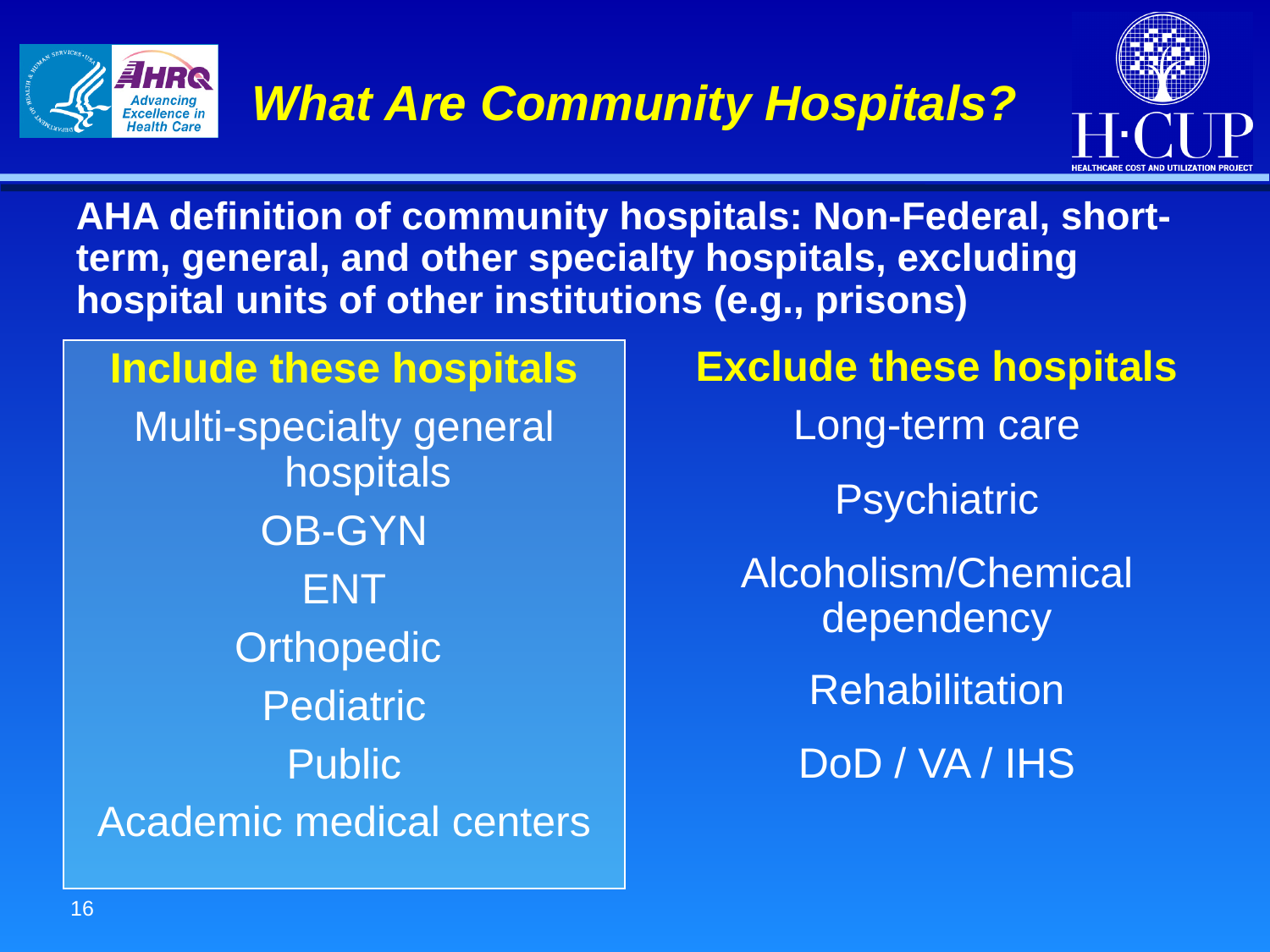

# What Are Community Hospitals?
AHA definition of community hospitals: Non-Federal, short-term, general, and other specialty hospitals, excluding hospital units of other institutions (e.g., prisons)
Exclude these hospitals
Long-term care
Psychiatric
Alcoholism/Chemical
dependency
Rehabilitation
DoD / VA / IHS

Include these hospitals
Multi-specialty general hospitals
OB-GYN
ENT
Orthopedic
Pediatric
Public
Academic medical centers

16